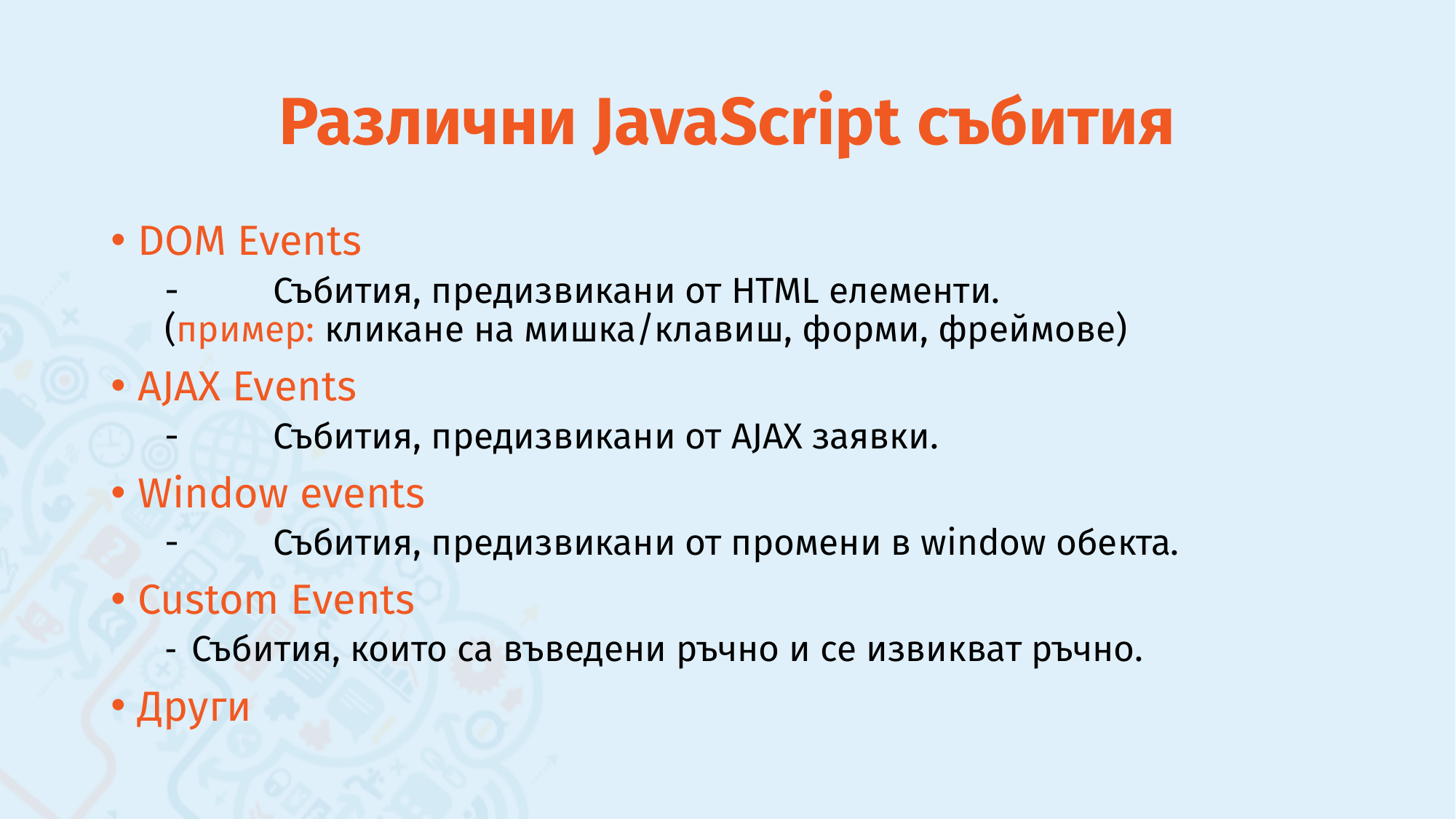

# Различни JavaScript събития
DOM Events
-	Събития, предизвикани от HTML елементи.
(пример: кликане на мишка/клавиш, форми, фреймове)
AJAX Events
-	Събития, предизвикани от AJAX заявки.
Window events
-	Събития, предизвикани от промени в window обекта.
Custom Events
Събития, които са въведени ръчно и се извикват ръчно.
Други